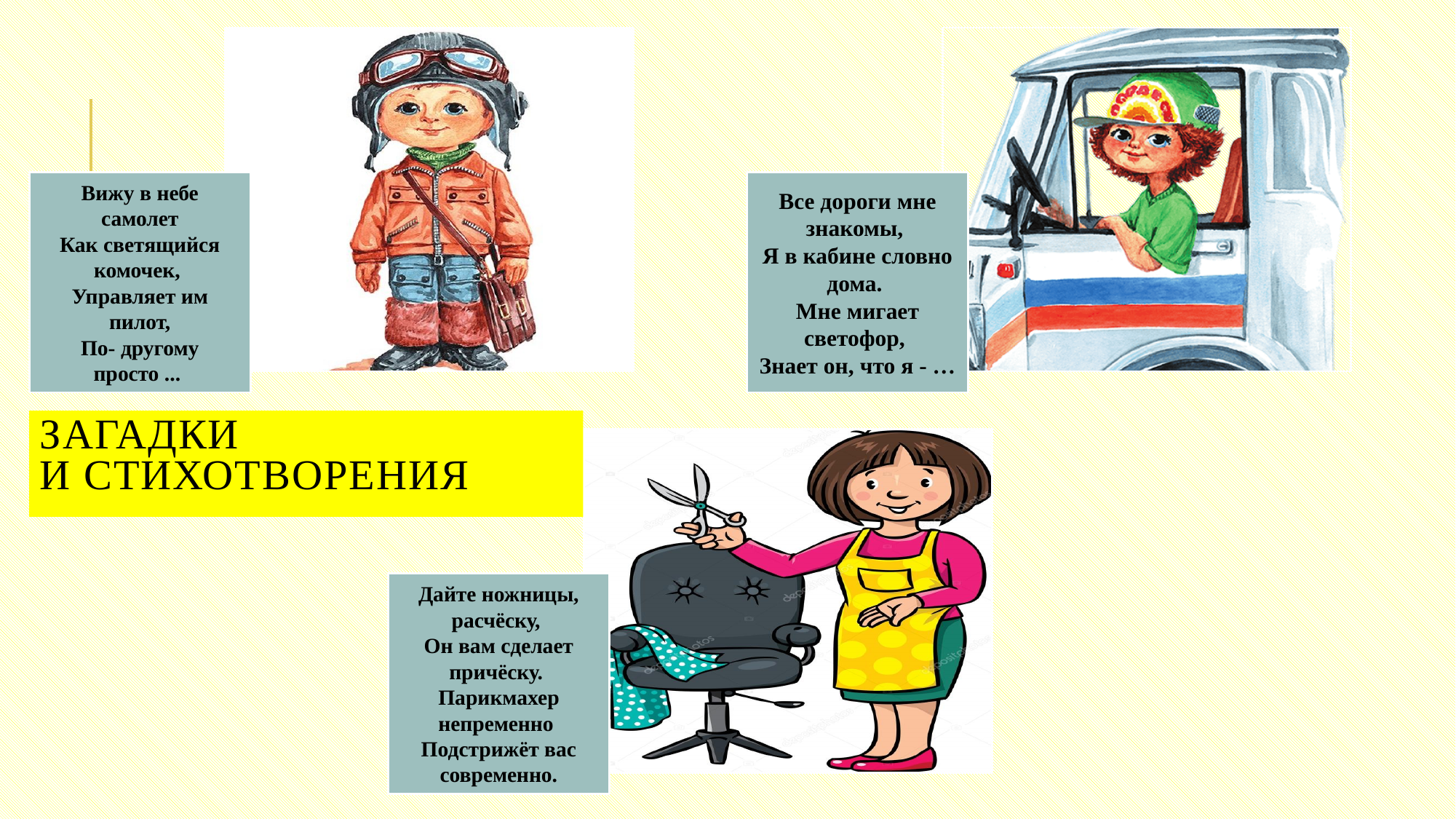

Вижу в небе самолет
Как светящийся комочек,
Управляет им пилот,
По- другому просто ...
Все дороги мне знакомы,
Я в кабине словно дома.
Мне мигает светофор,
Знает он, что я - …
Дайте ножницы, расчёску,
Он вам сделает причёску.
Парикмахер непременно
Подстрижёт вас современно.
Загадки
и стихотворения